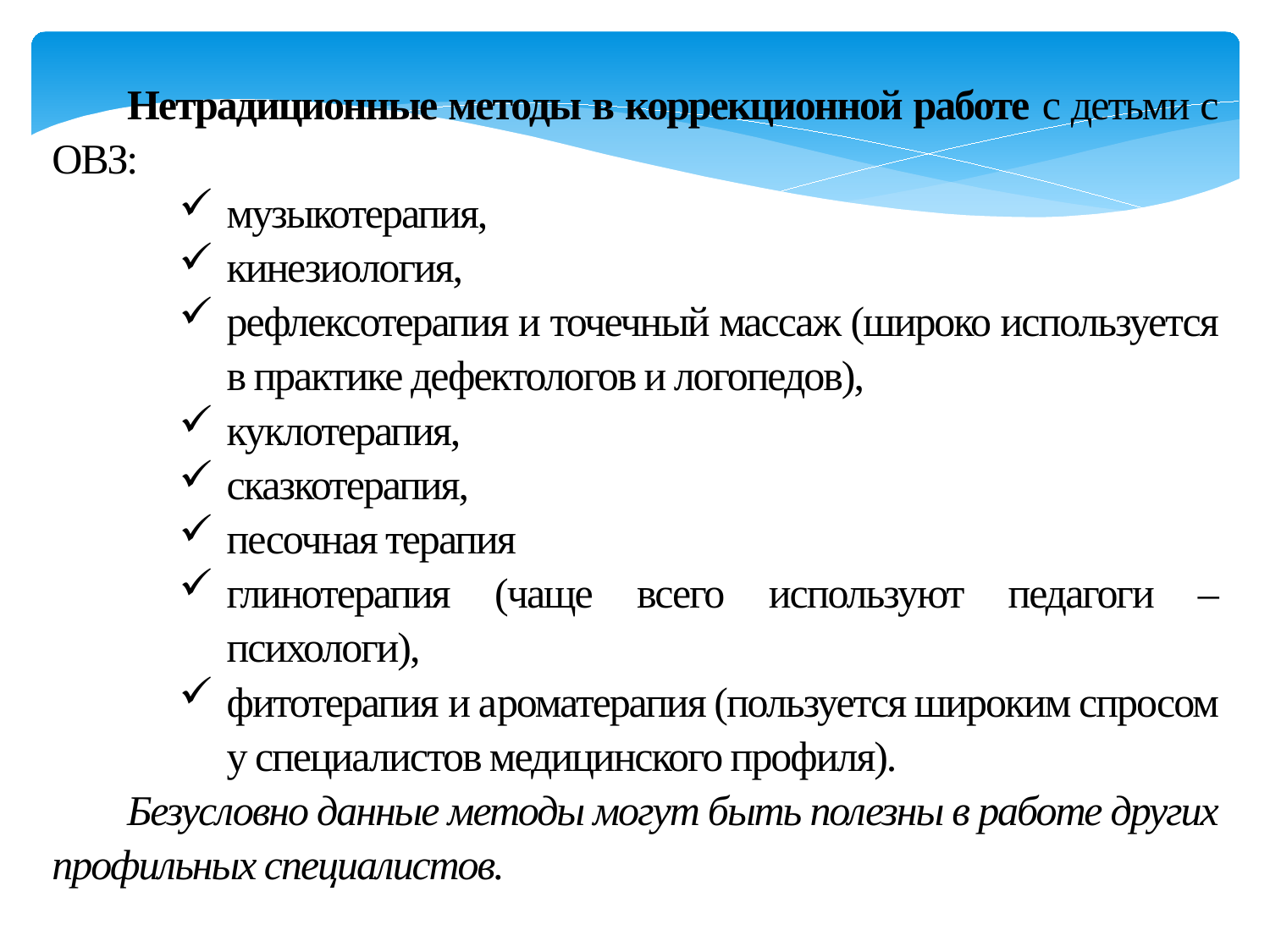

Нетрадиционные методы в коррекционной работе с детьми с ОВЗ:
музыкотерапия,
кинезиология,
рефлексотерапия и точечный массаж (широко используется в практике дефектологов и логопедов),
куклотерапия,
сказкотерапия,
песочная терапия
глинотерапия (чаще всего используют педагоги – психологи),
фитотерапия и ароматерапия (пользуется широким спросом у специалистов медицинского профиля).
Безусловно данные методы могут быть полезны в работе других профильных специалистов.